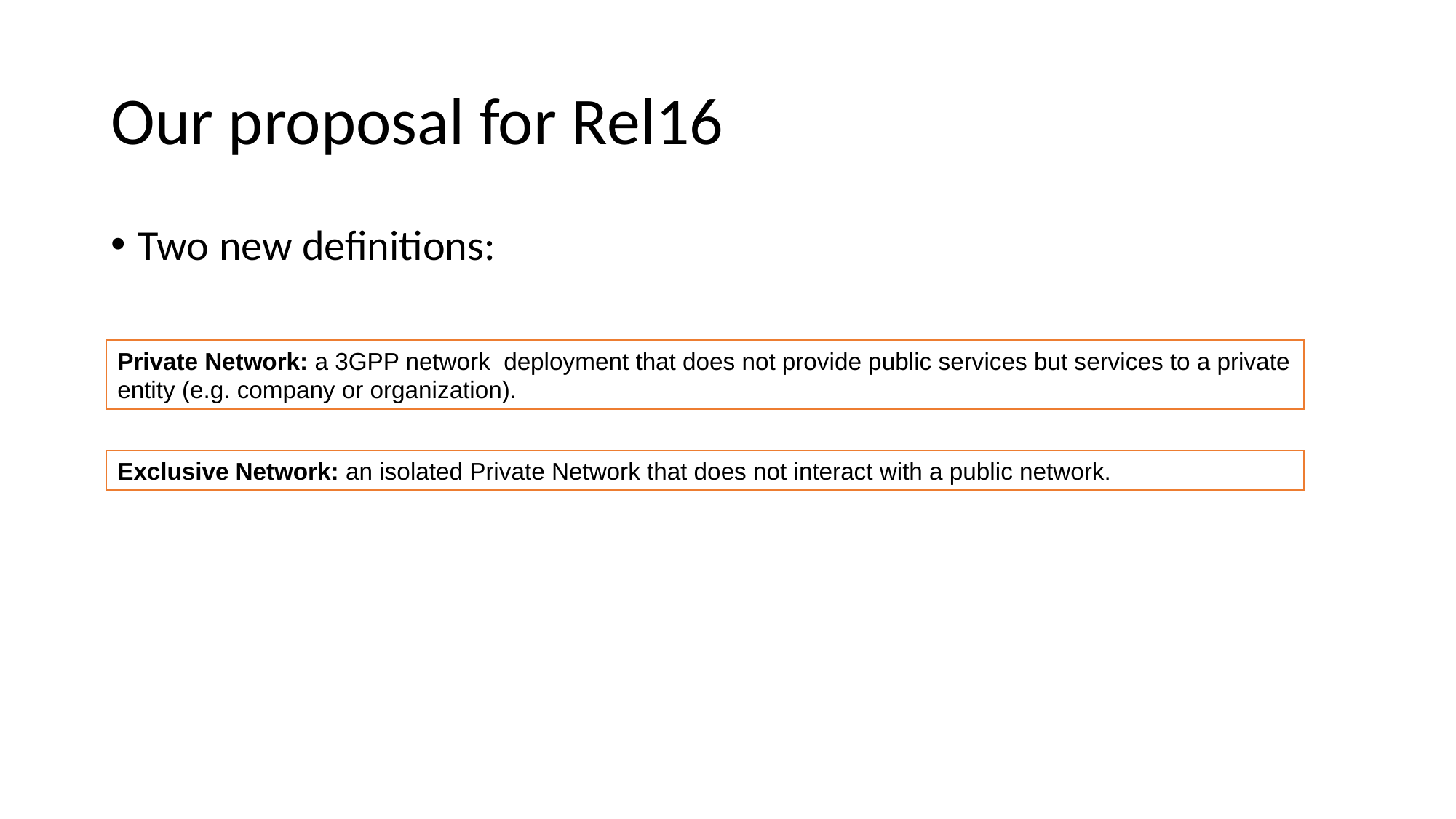

# Our proposal for Rel16
Two new definitions:

Private Network: a 3GPP network  deployment that does not provide public services but services to a private entity (e.g. company or organization).
Exclusive Network: an isolated Private Network that does not interact with a public network.